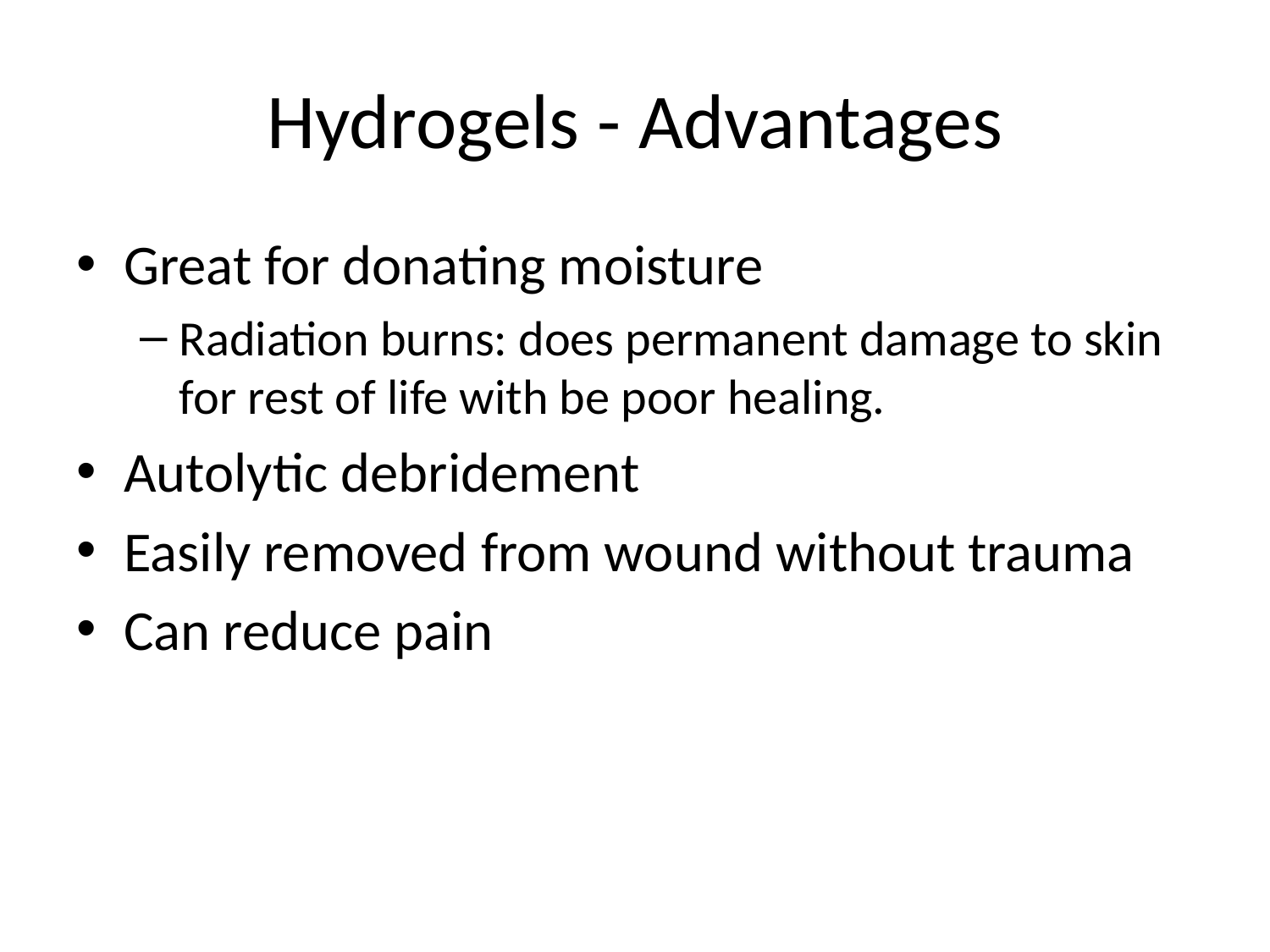

# Hydrogels - Advantages
Great for donating moisture
Radiation burns: does permanent damage to skin for rest of life with be poor healing.
Autolytic debridement
Easily removed from wound without trauma
Can reduce pain